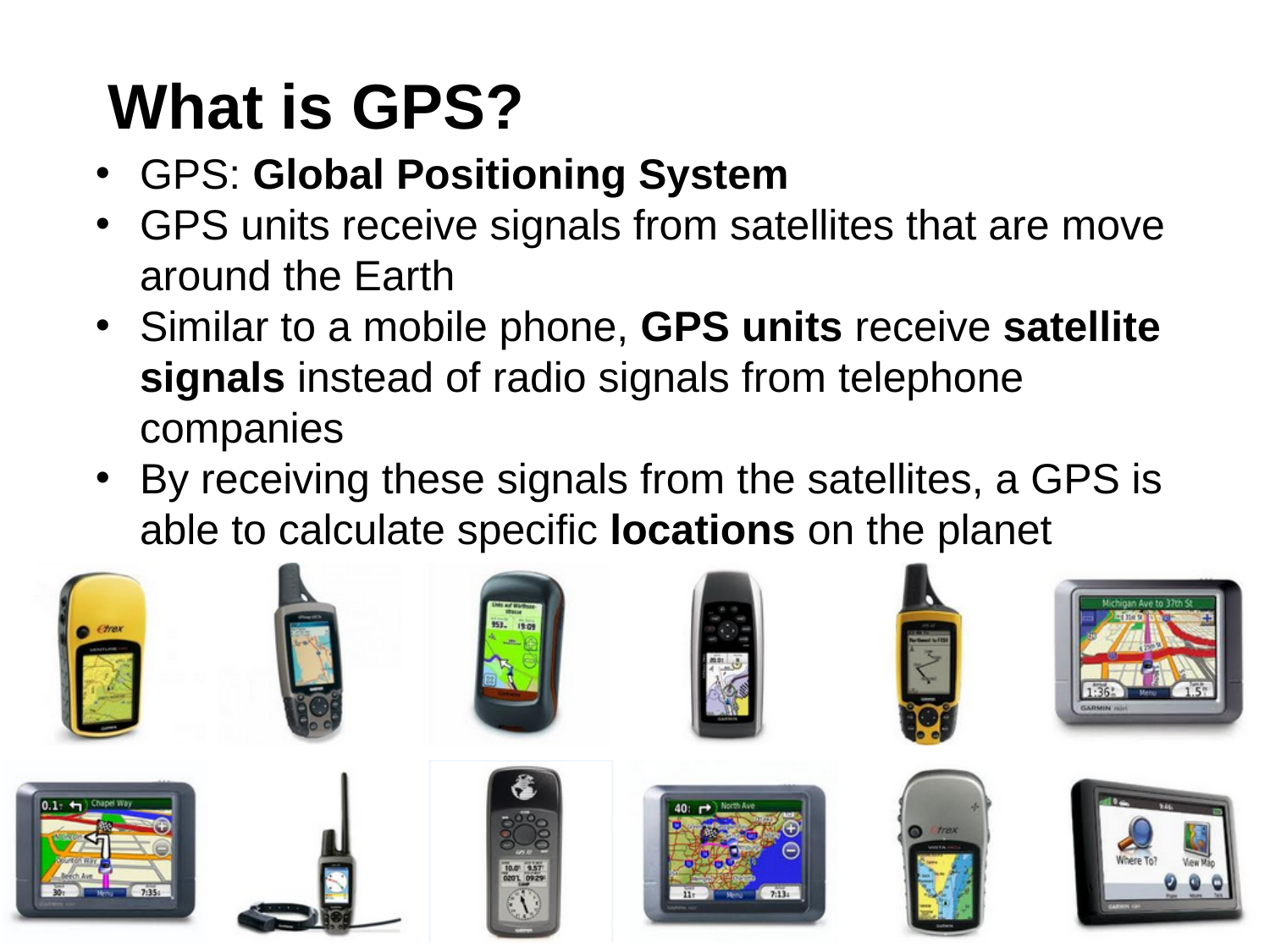

# What is GPS?
GPS: Global Positioning System
GPS units receive signals from satellites that are move around the Earth
Similar to a mobile phone, GPS units receive satellite signals instead of radio signals from telephone companies
By receiving these signals from the satellites, a GPS is able to calculate specific locations on the planet